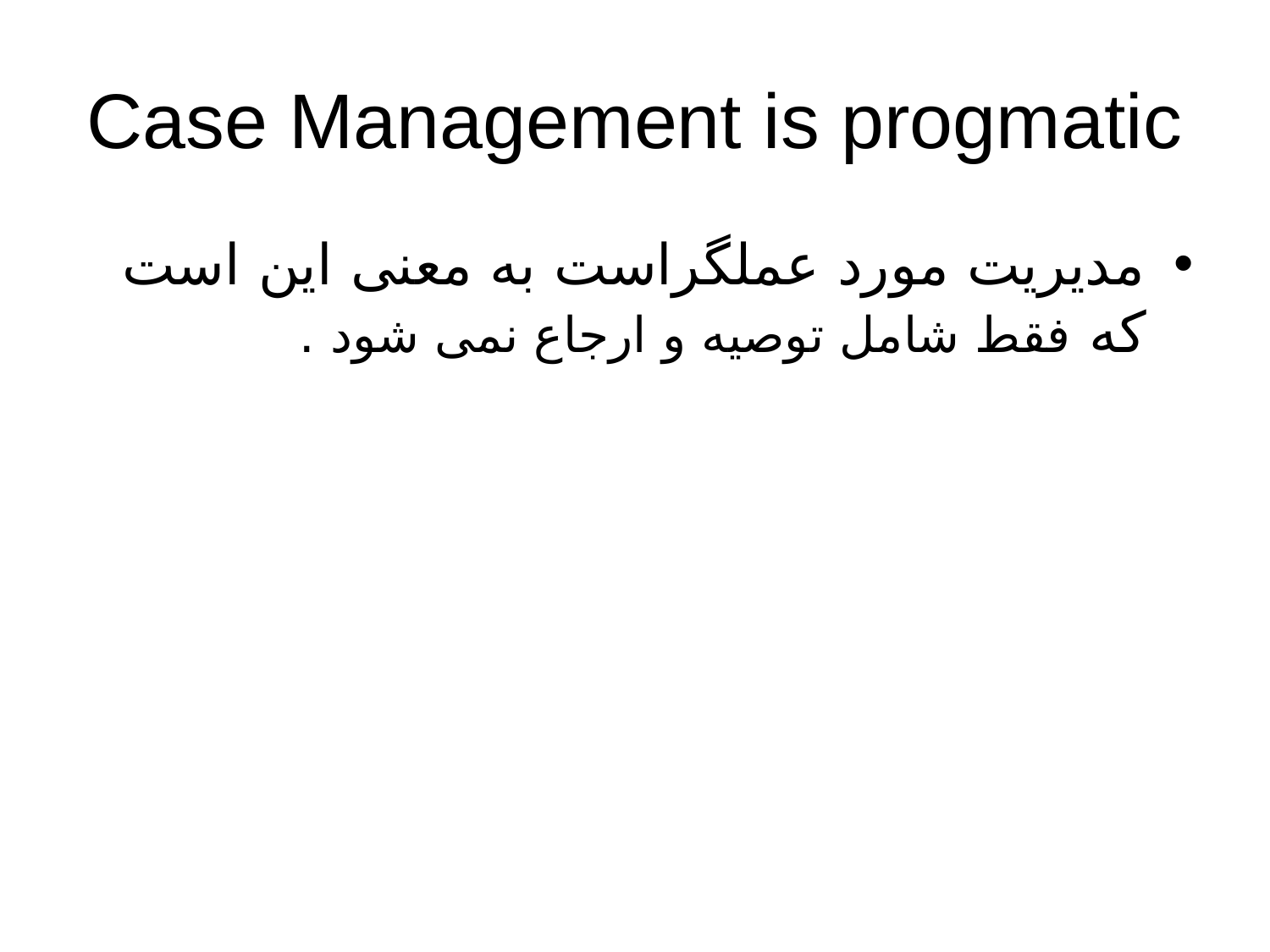

# Case Management is progmatic
مدیریت مورد عملگراست به معنی این است که فقط شامل توصیه و ارجاع نمی شود .